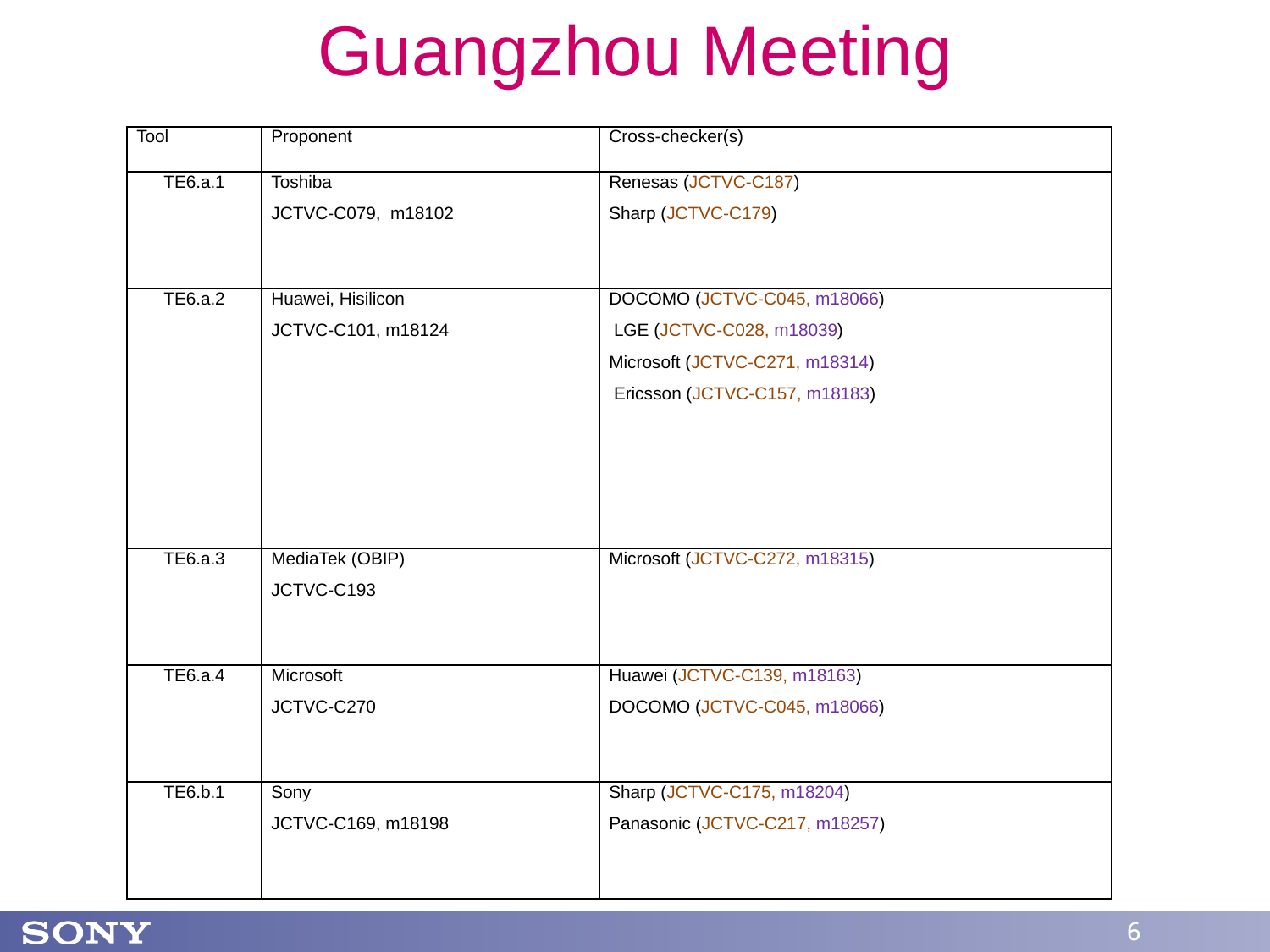

# Guangzhou Meeting
| Tool | Proponent | Cross-checker(s) |
| --- | --- | --- |
| TE6.a.1 | Toshiba JCTVC-C079, m18102 | Renesas (JCTVC-C187) Sharp (JCTVC-C179) |
| TE6.a.2 | Huawei, Hisilicon JCTVC-C101, m18124 | DOCOMO (JCTVC-C045, m18066) LGE (JCTVC-C028, m18039) Microsoft (JCTVC-C271, m18314) Ericsson (JCTVC-C157, m18183) |
| TE6.a.3 | MediaTek (OBIP) JCTVC-C193 | Microsoft (JCTVC-C272, m18315) |
| TE6.a.4 | Microsoft JCTVC-C270 | Huawei (JCTVC-C139, m18163) DOCOMO (JCTVC-C045, m18066) |
| TE6.b.1 | Sony JCTVC-C169, m18198 | Sharp (JCTVC-C175, m18204) Panasonic (JCTVC-C217, m18257) |
6